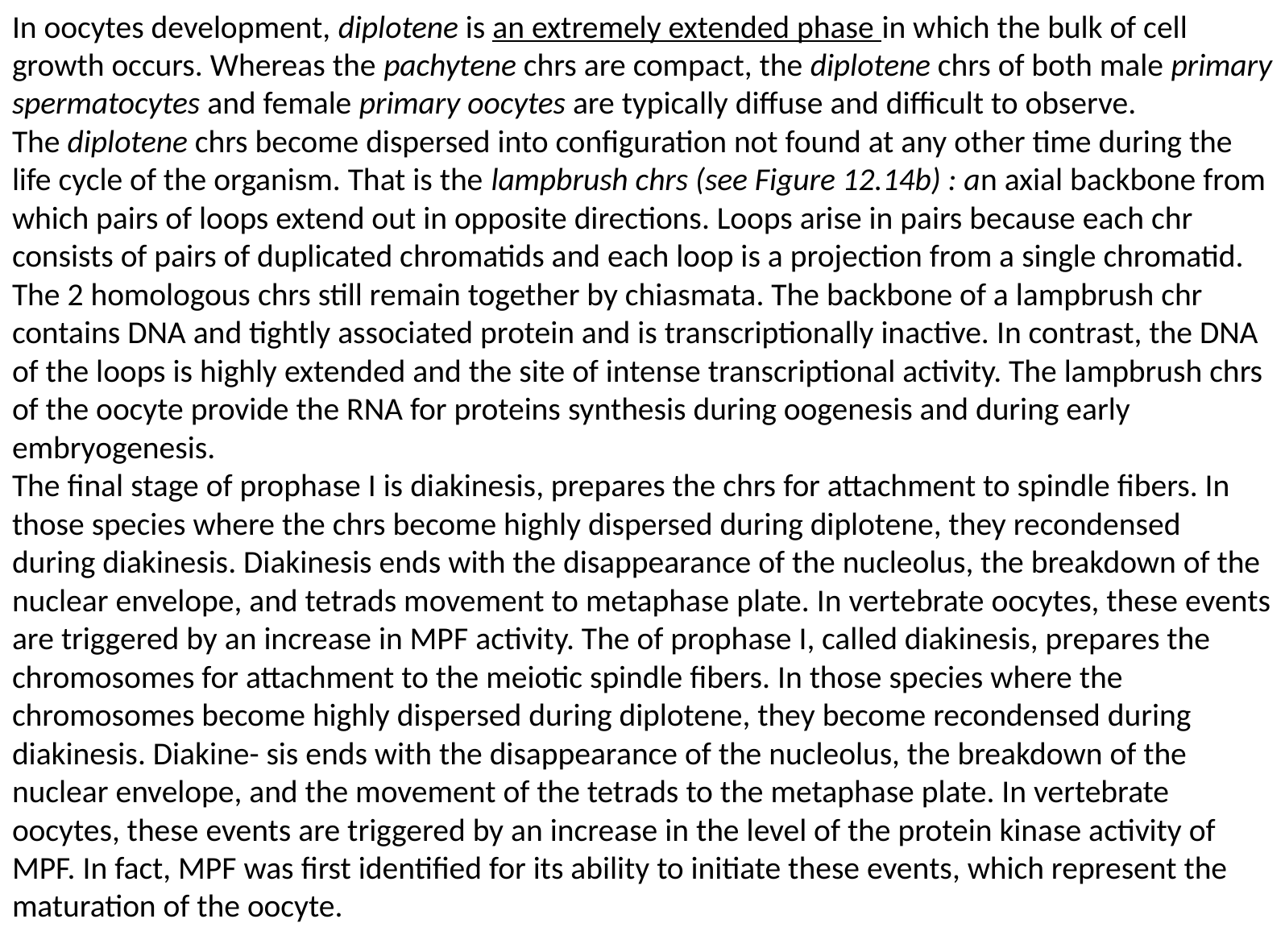

In oocytes development, diplotene is an extremely extended phase in which the bulk of cell growth occurs. Whereas the pachytene chrs are compact, the diplotene chrs of both male primary spermatocytes and female primary oocytes are typically diffuse and difficult to observe.
The diplotene chrs become dispersed into configuration not found at any other time during the life cycle of the organism. That is the lampbrush chrs (see Figure 12.14b) : an axial backbone from which pairs of loops extend out in opposite directions. Loops arise in pairs because each chr consists of pairs of duplicated chromatids and each loop is a projection from a single chromatid. The 2 homologous chrs still remain together by chiasmata. The backbone of a lampbrush chr contains DNA and tightly associated protein and is transcriptionally inactive. In contrast, the DNA of the loops is highly extended and the site of intense transcriptional activity. The lampbrush chrs of the oocyte provide the RNA for proteins synthesis during oogenesis and during early embryogenesis.
The final stage of prophase I is diakinesis, prepares the chrs for attachment to spindle fibers. In those species where the chrs become highly dispersed during diplotene, they recondensed during diakinesis. Diakinesis ends with the disappearance of the nucleolus, the breakdown of the nuclear envelope, and tetrads movement to metaphase plate. In vertebrate oocytes, these events are triggered by an increase in MPF activity. The of prophase I, called diakinesis, prepares the chromosomes for attachment to the meiotic spindle fibers. In those species where the chromosomes become highly dispersed during diplotene, they become recondensed during diakinesis. Diakine- sis ends with the disappearance of the nucleolus, the breakdown of the nuclear envelope, and the movement of the tetrads to the metaphase plate. In vertebrate oocytes, these events are triggered by an increase in the level of the protein kinase activity of MPF. In fact, MPF was first identified for its ability to initiate these events, which represent the maturation of the oocyte.